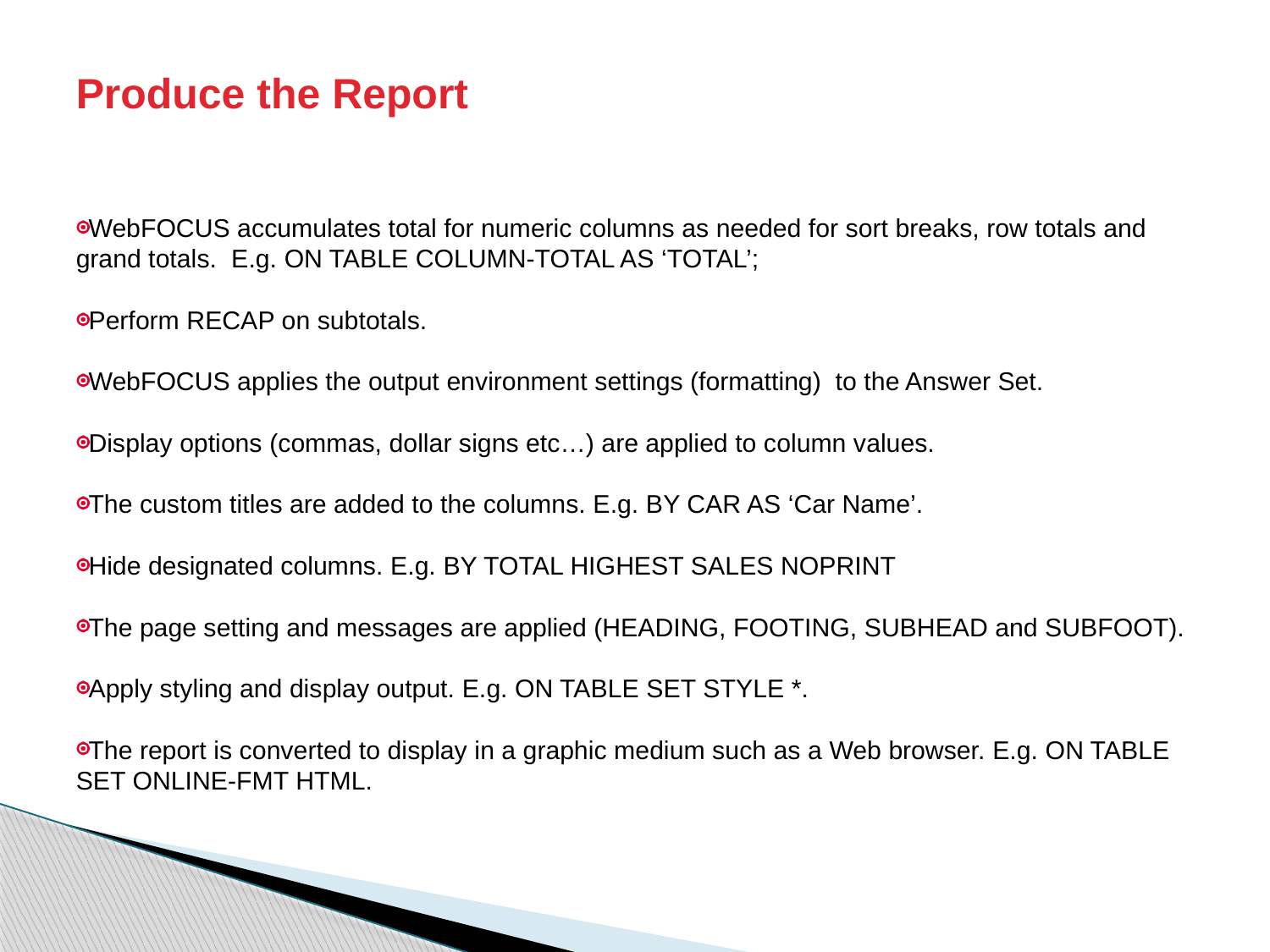

# Produce the Report
WebFOCUS accumulates total for numeric columns as needed for sort breaks, row totals and grand totals.  E.g. ON TABLE COLUMN-TOTAL AS ‘TOTAL’;

Perform RECAP on subtotals.

WebFOCUS applies the output environment settings (formatting)  to the Answer Set.

Display options (commas, dollar signs etc…) are applied to column values.

The custom titles are added to the columns. E.g. BY CAR AS ‘Car Name’.

Hide designated columns. E.g. BY TOTAL HIGHEST SALES NOPRINT

The page setting and messages are applied (HEADING, FOOTING, SUBHEAD and SUBFOOT).

Apply styling and display output. E.g. ON TABLE SET STYLE *.

The report is converted to display in a graphic medium such as a Web browser. E.g. ON TABLE SET ONLINE-FMT HTML.

60